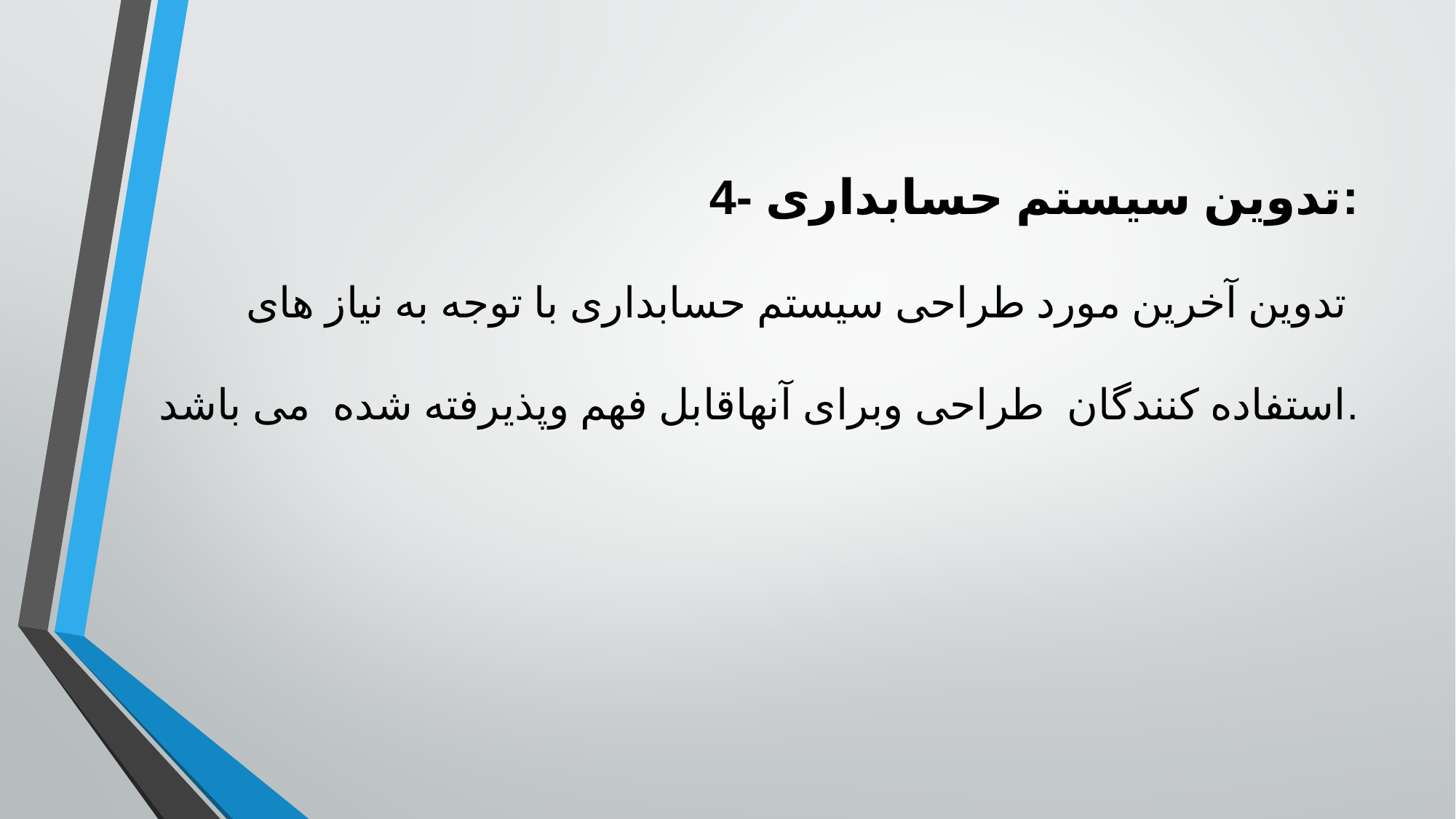

4- تدوین سیستم حسابداری:

تدوین آخرین مورد طراحی سیستم حسابداری با توجه به نیاز های

استفاده کنندگان  طراحی وبرای آنهاقابل فهم وپذیرفته شده  می باشد.